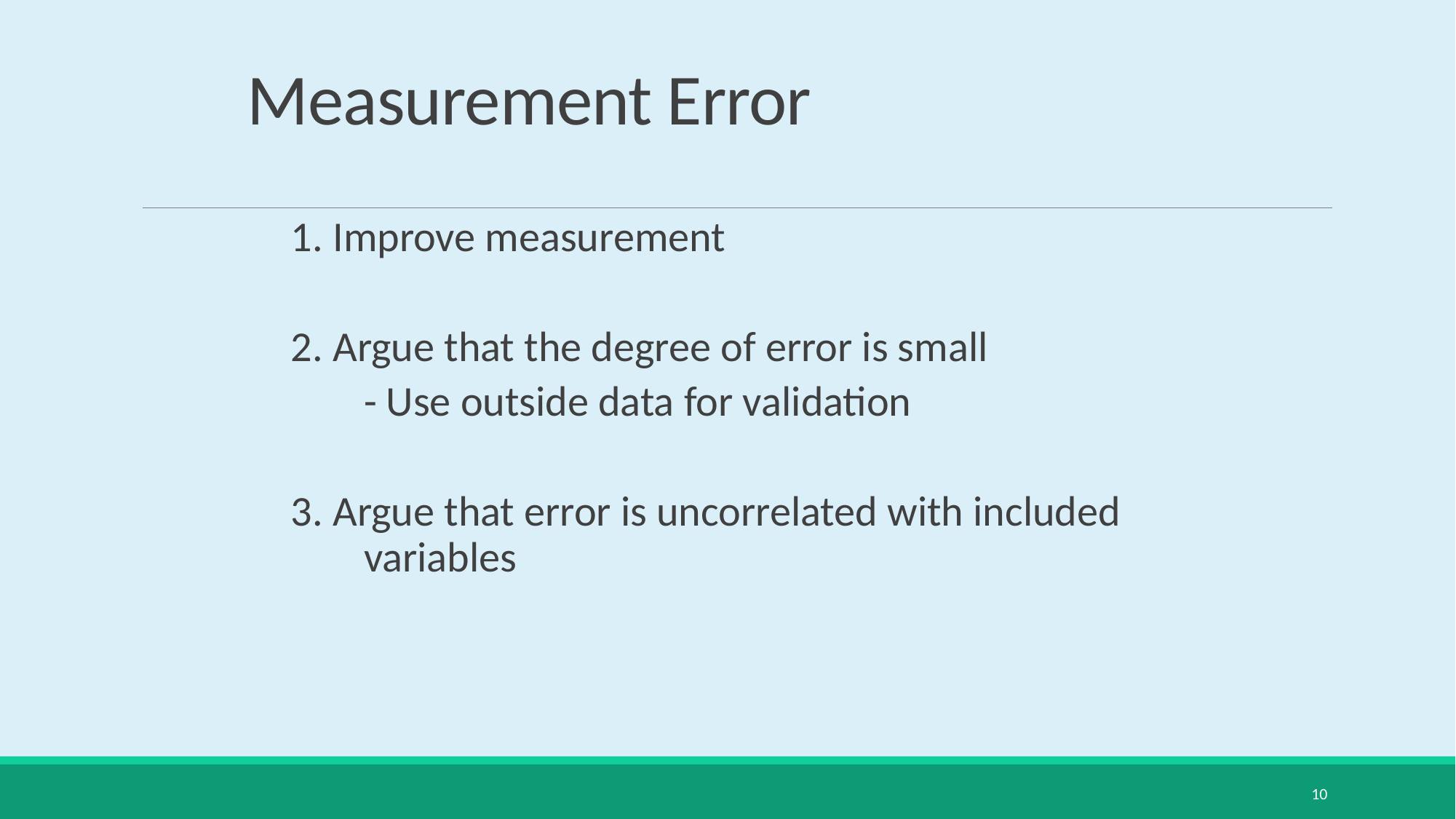

# Measurement Error
1. Improve measurement

2. Argue that the degree of error is small
	- Use outside data for validation

3. Argue that error is uncorrelated with included variables
10